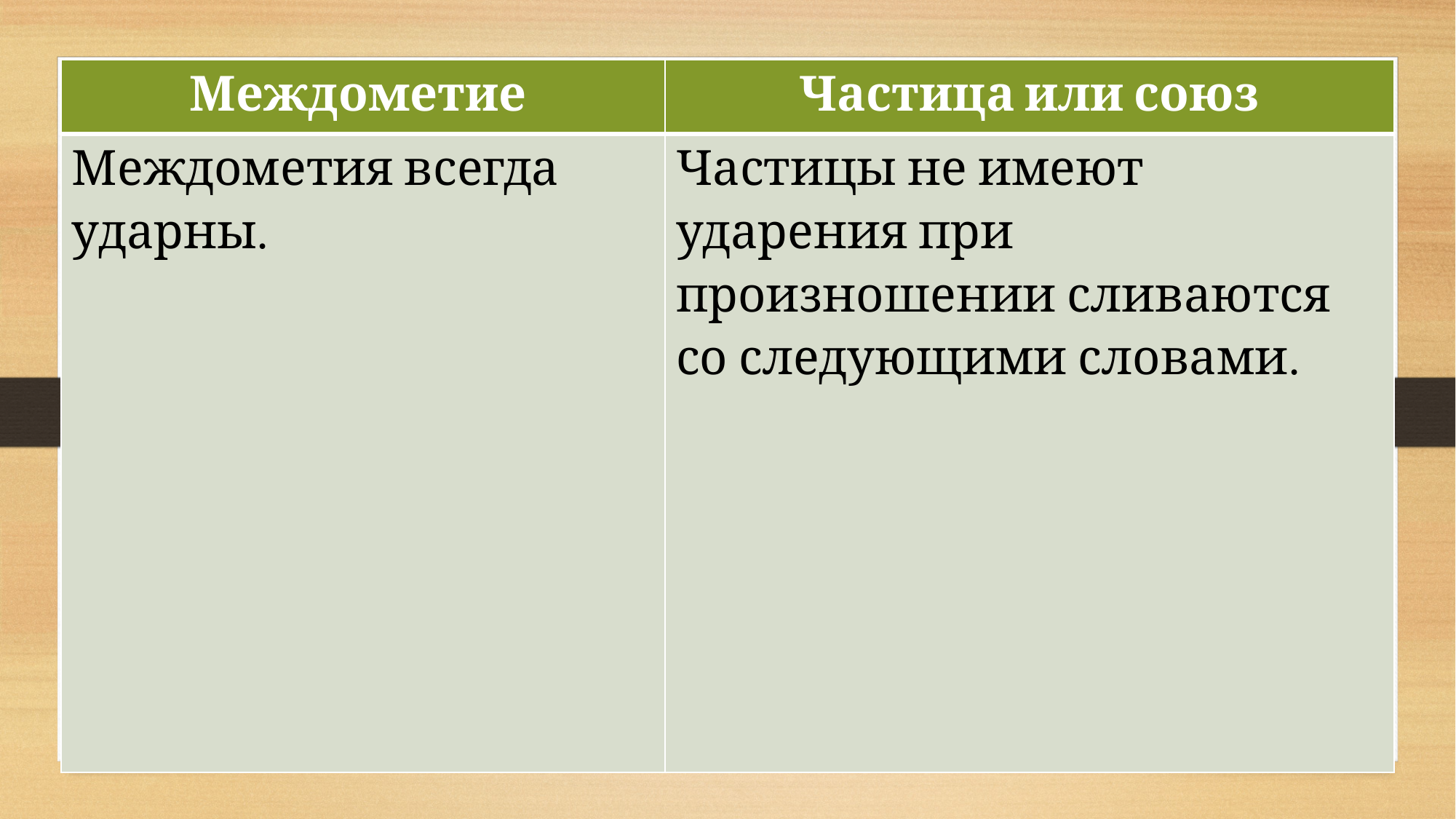

| Междометие | Частица или союз |
| --- | --- |
| Междометия всегда ударны. | Частицы не имеют ударения при произношении сливаются со следующими словами. |